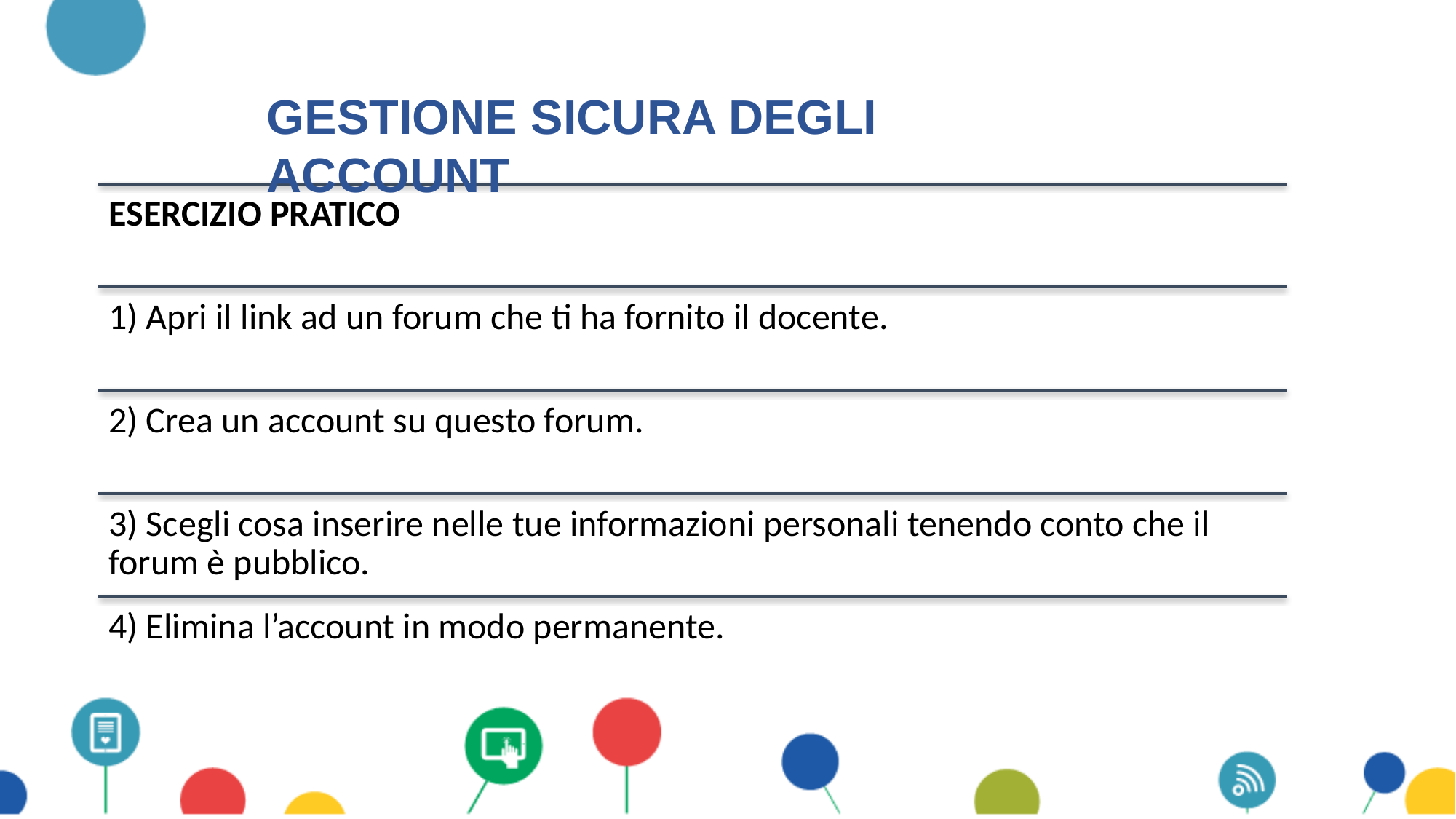

Gestione sicura degli account
Gestione sicura degli account

ESERCIZIO PRATICO

1) Apri il link ad un forum che ti ha fornito il docente.

2) Crea un account su questo forum.

3) Scegli cosa inserire nelle tue informazioni personali tenendo conto che il forum è pubblico.

4) Elimina l’account in modo permanente.